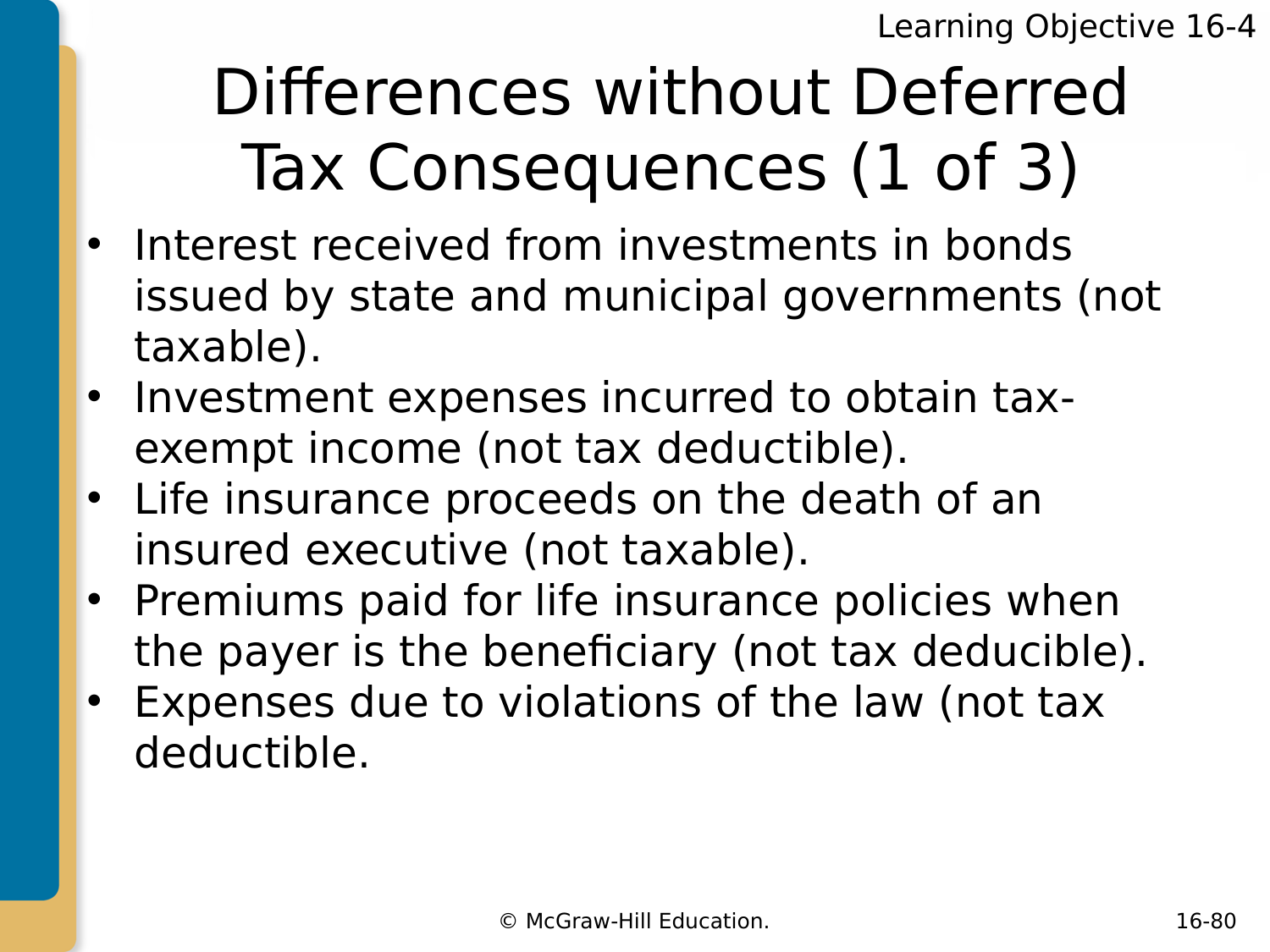

Learning Objective 16-4
# Differences without Deferred Tax Consequences (1 of 3)
Interest received from investments in bonds issued by state and municipal governments (not taxable).
Investment expenses incurred to obtain tax-exempt income (not tax deductible).
Life insurance proceeds on the death of an insured executive (not taxable).
Premiums paid for life insurance policies when the payer is the beneficiary (not tax deducible).
Expenses due to violations of the law (not tax deductible.